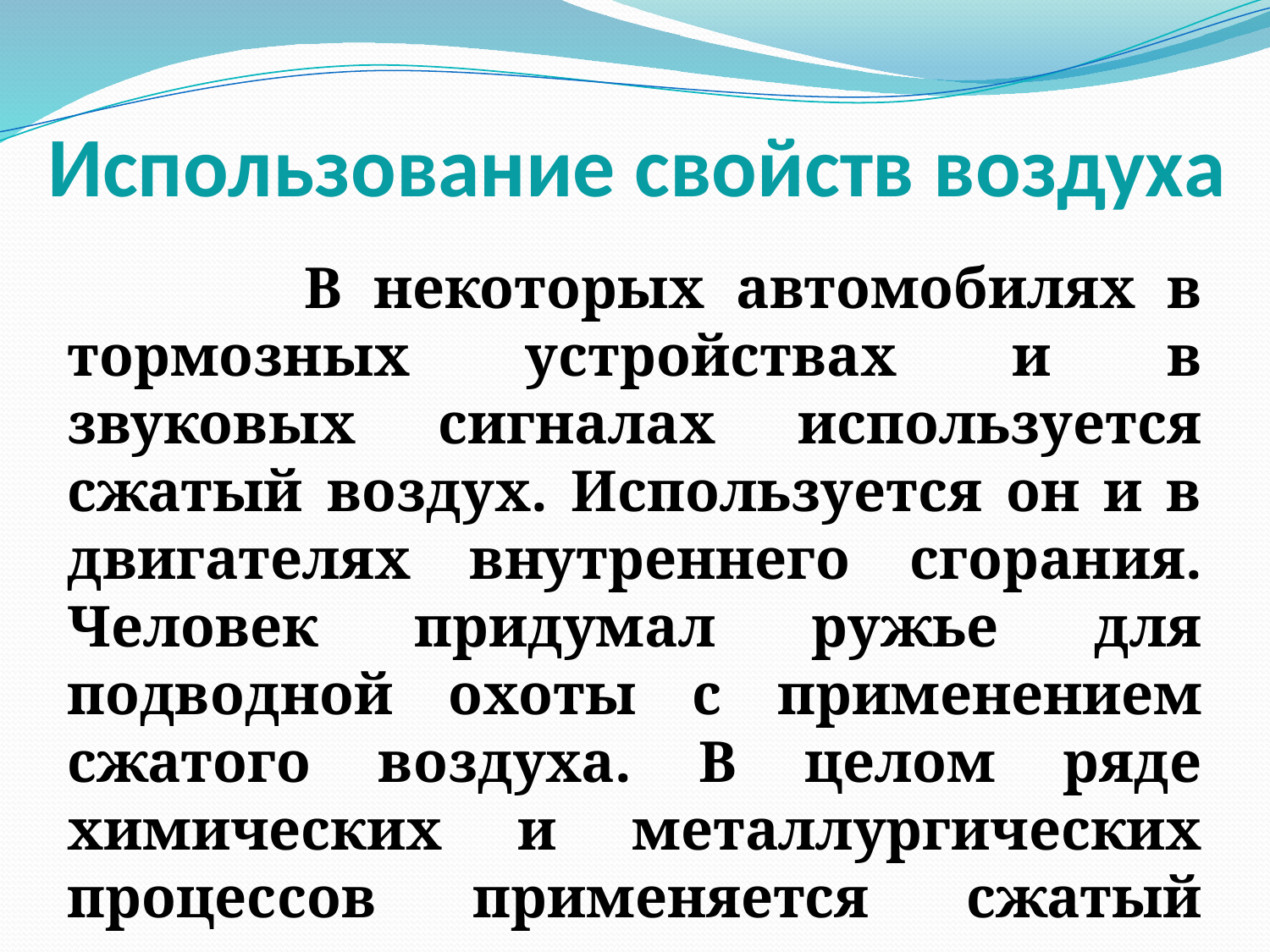

Использование свойств воздуха
      В некоторых автомобилях в тормозных устройствах и в звуковых сигналах используется сжатый воздух. Используется он и в двигателях внутреннего сгорания. Человек придумал ружье для подводной охоты с применением сжатого воздуха. В целом ряде химических и металлургических процессов применяется сжатый воздух.